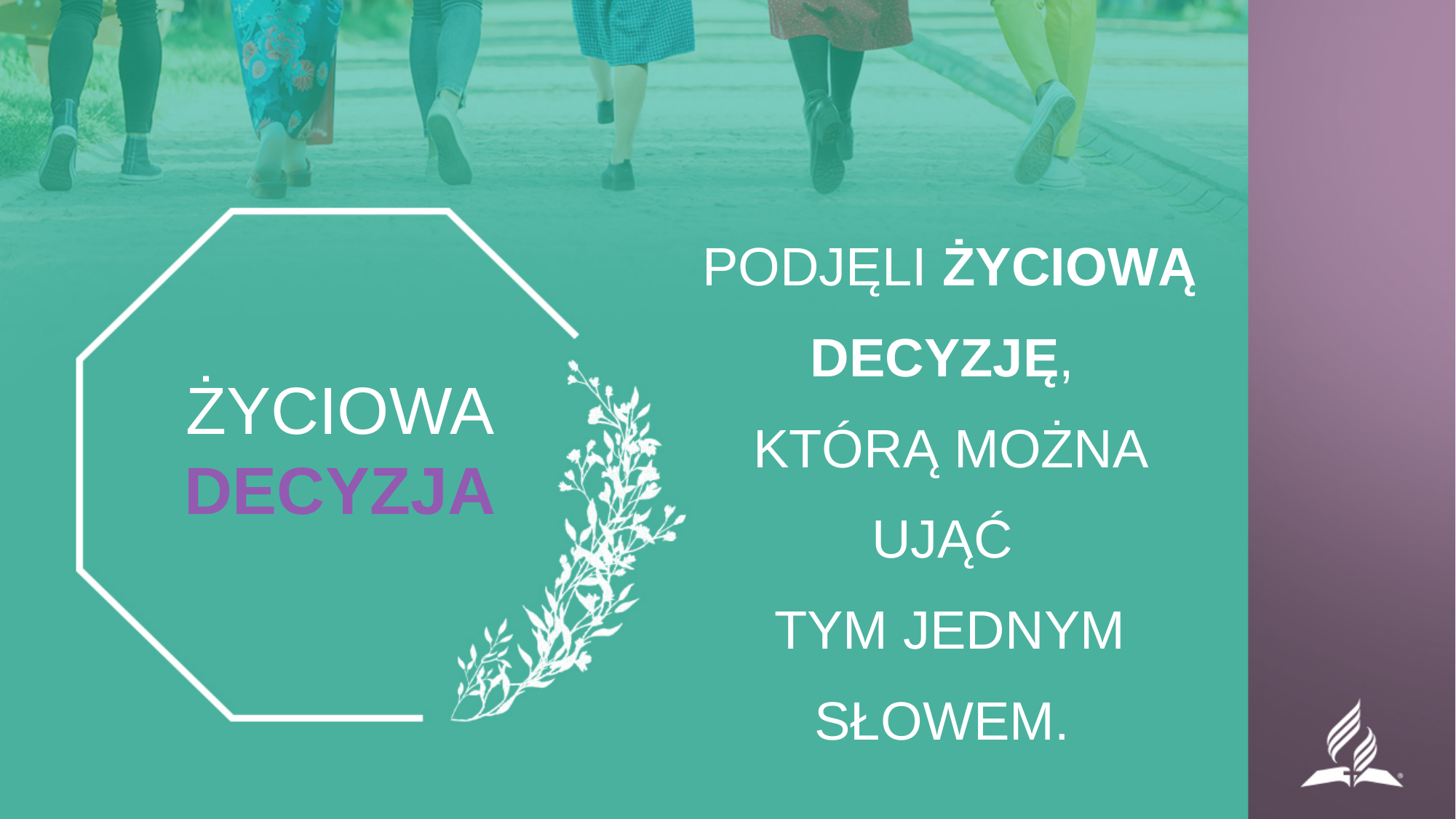

PODJĘLI ŻYCIOWĄ DECYZJĘ,
KTÓRĄ MOŻNA UJĄĆ
TYM JEDNYM SŁOWEM.
ŻYCIOWA
DECYZJA